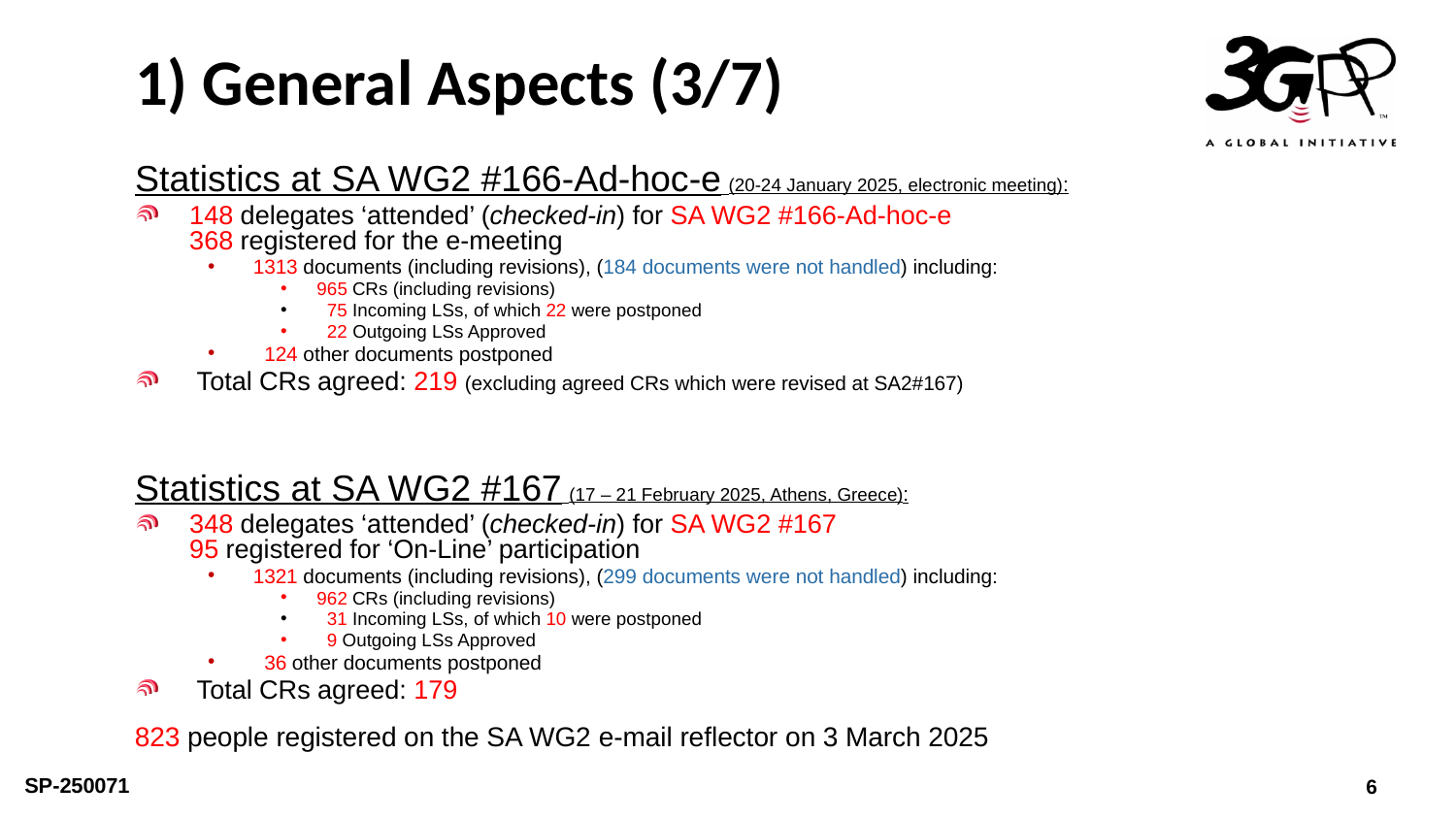

# 1) General Aspects (3/7)

Statistics at SA WG2 #166-Ad-hoc-e (20-24 January 2025, electronic meeting):
148 delegates ‘attended’ (checked-in) for SA WG2 #166-Ad-hoc-e
368 registered for the e-meeting
1313 documents (including revisions), (184 documents were not handled) including:
965 CRs (including revisions)
  75 Incoming LSs, of which 22 were postponed
  22 Outgoing LSs Approved
  124 other documents postponed
 Total CRs agreed: 219 (excluding agreed CRs which were revised at SA2#167)

Statistics at SA WG2 #167 (17 – 21 February 2025, Athens, Greece):
348 delegates ‘attended’ (checked-in) for SA WG2 #167
95 registered for ‘On-Line’ participation
1321 documents (including revisions), (299 documents were not handled) including:
962 CRs (including revisions)
  31 Incoming LSs, of which 10 were postponed
  9 Outgoing LSs Approved
  36 other documents postponed
 Total CRs agreed: 179

823 people registered on the SA WG2 e-mail reflector on 3 March 2025